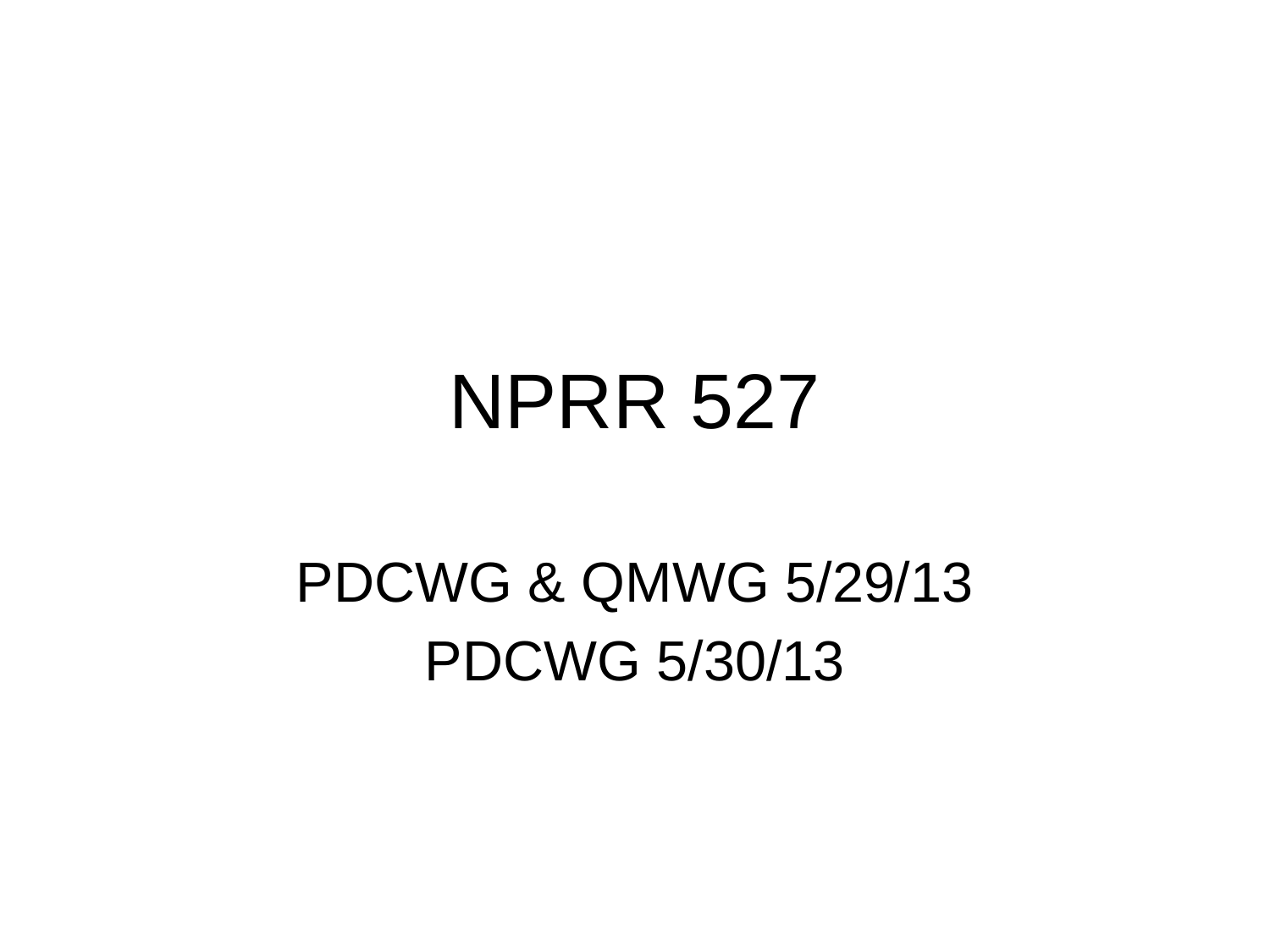

# NPRR 527
PDCWG & QMWG 5/29/13
PDCWG 5/30/13